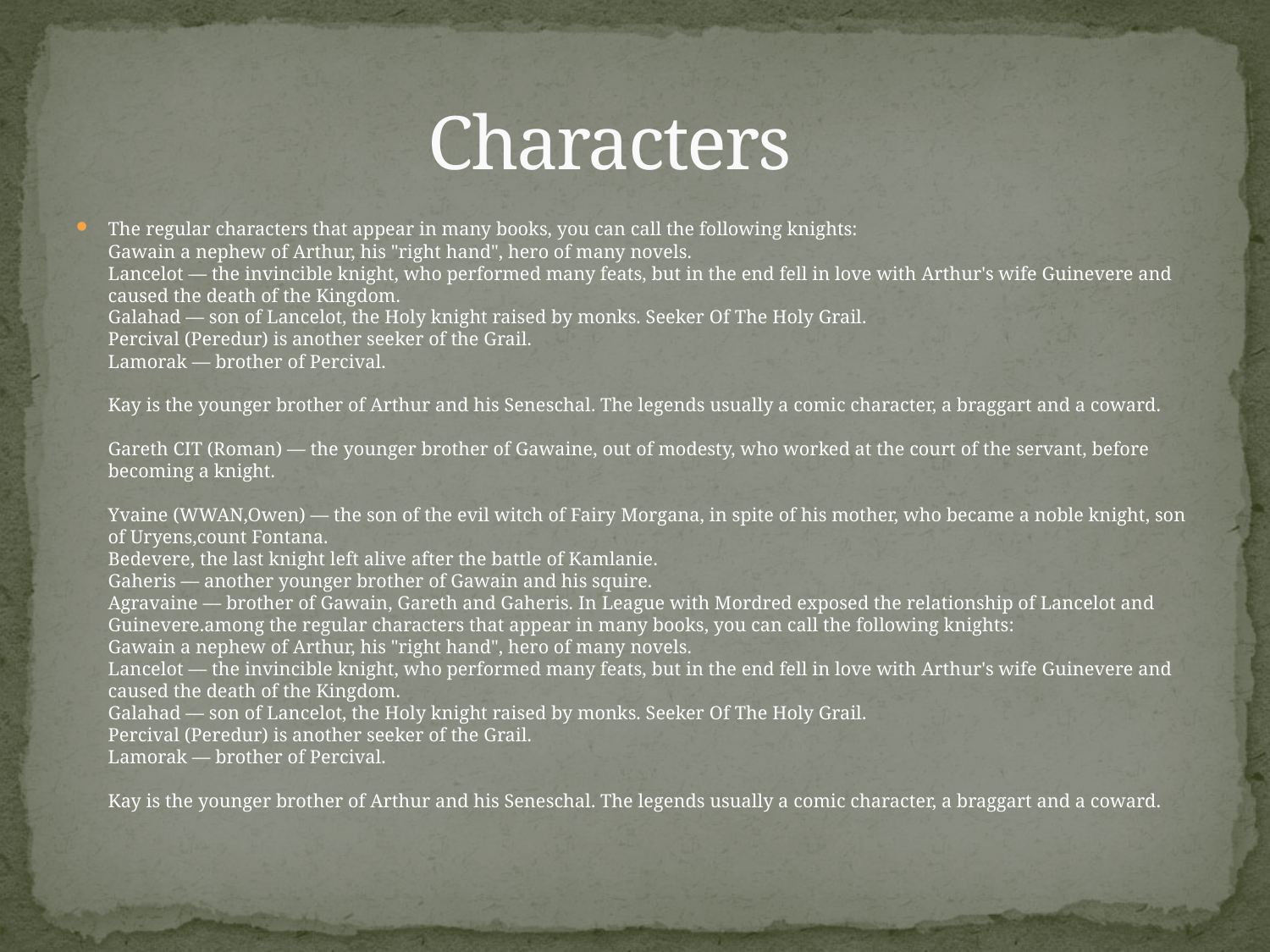

# Characters
The regular characters that appear in many books, you can call the following knights: 
Gawain a nephew of Arthur, his "right hand", hero of many novels. 
Lancelot — the invincible knight, who performed many feats, but in the end fell in love with Arthur's wife Guinevere and caused the death of the Kingdom. 
Galahad — son of Lancelot, the Holy knight raised by monks. Seeker Of The Holy Grail. 
Percival (Peredur) is another seeker of the Grail. 
Lamorak — brother of Percival. 
Kay is the younger brother of Arthur and his Seneschal. The legends usually a comic character, a braggart and a coward. 
Gareth CIT (Roman) — the younger brother of Gawaine, out of modesty, who worked at the court of the servant, before becoming a knight. 
Yvaine (WWAN,Owen) — the son of the evil witch of Fairy Morgana, in spite of his mother, who became a noble knight, son of Uryens,count Fontana. 
Bedevere, the last knight left alive after the battle of Kamlanie. 
Gaheris — another younger brother of Gawain and his squire. 
Agravaine — brother of Gawain, Gareth and Gaheris. In League with Mordred exposed the relationship of Lancelot and Guinevere.among the regular characters that appear in many books, you can call the following knights: 
Gawain a nephew of Arthur, his "right hand", hero of many novels. 
Lancelot — the invincible knight, who performed many feats, but in the end fell in love with Arthur's wife Guinevere and caused the death of the Kingdom. 
Galahad — son of Lancelot, the Holy knight raised by monks. Seeker Of The Holy Grail. 
Percival (Peredur) is another seeker of the Grail. 
Lamorak — brother of Percival. 
Kay is the younger brother of Arthur and his Seneschal. The legends usually a comic character, a braggart and a coward.